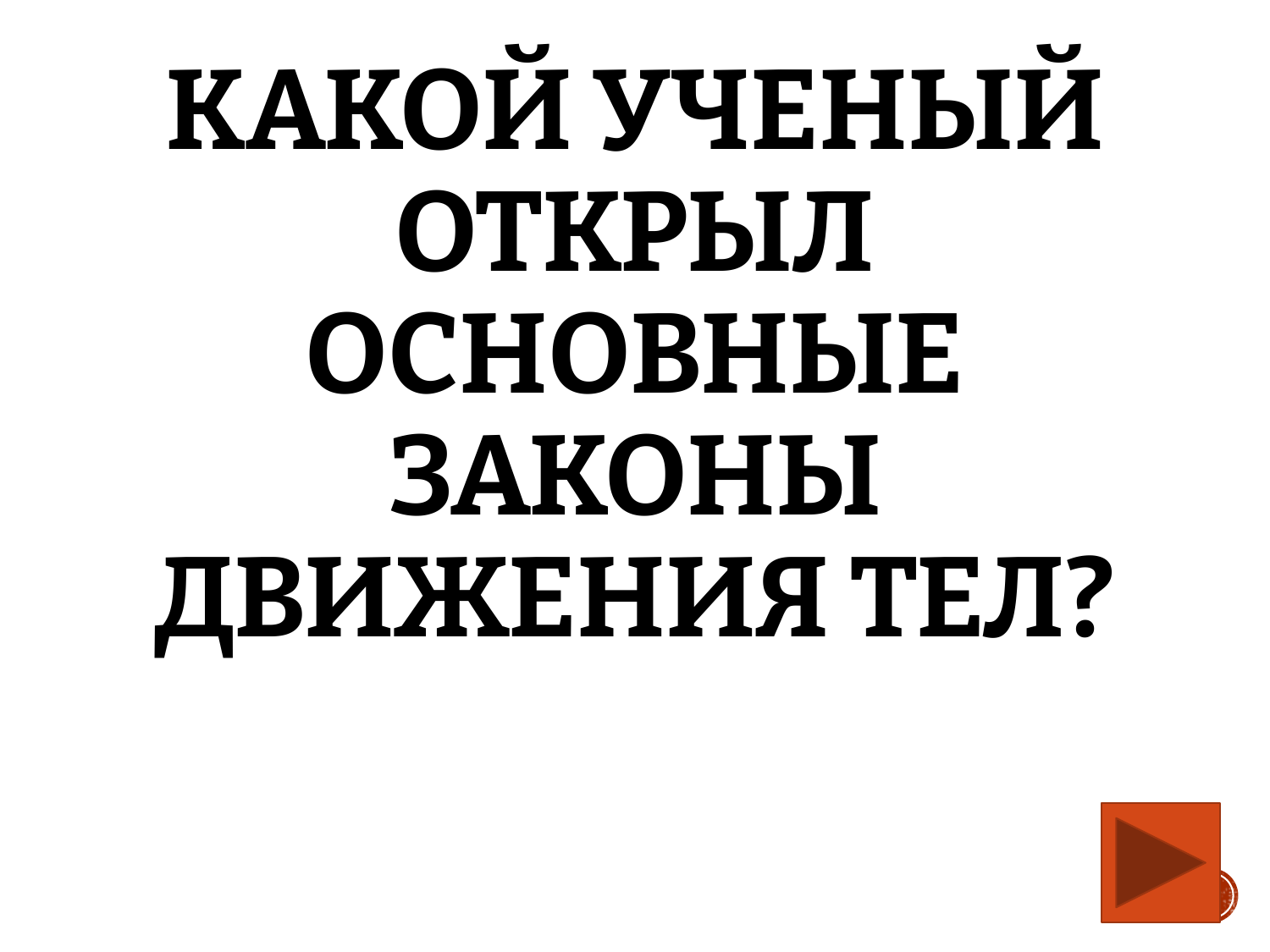

# Какой ученый открыл основные законы движения тел?